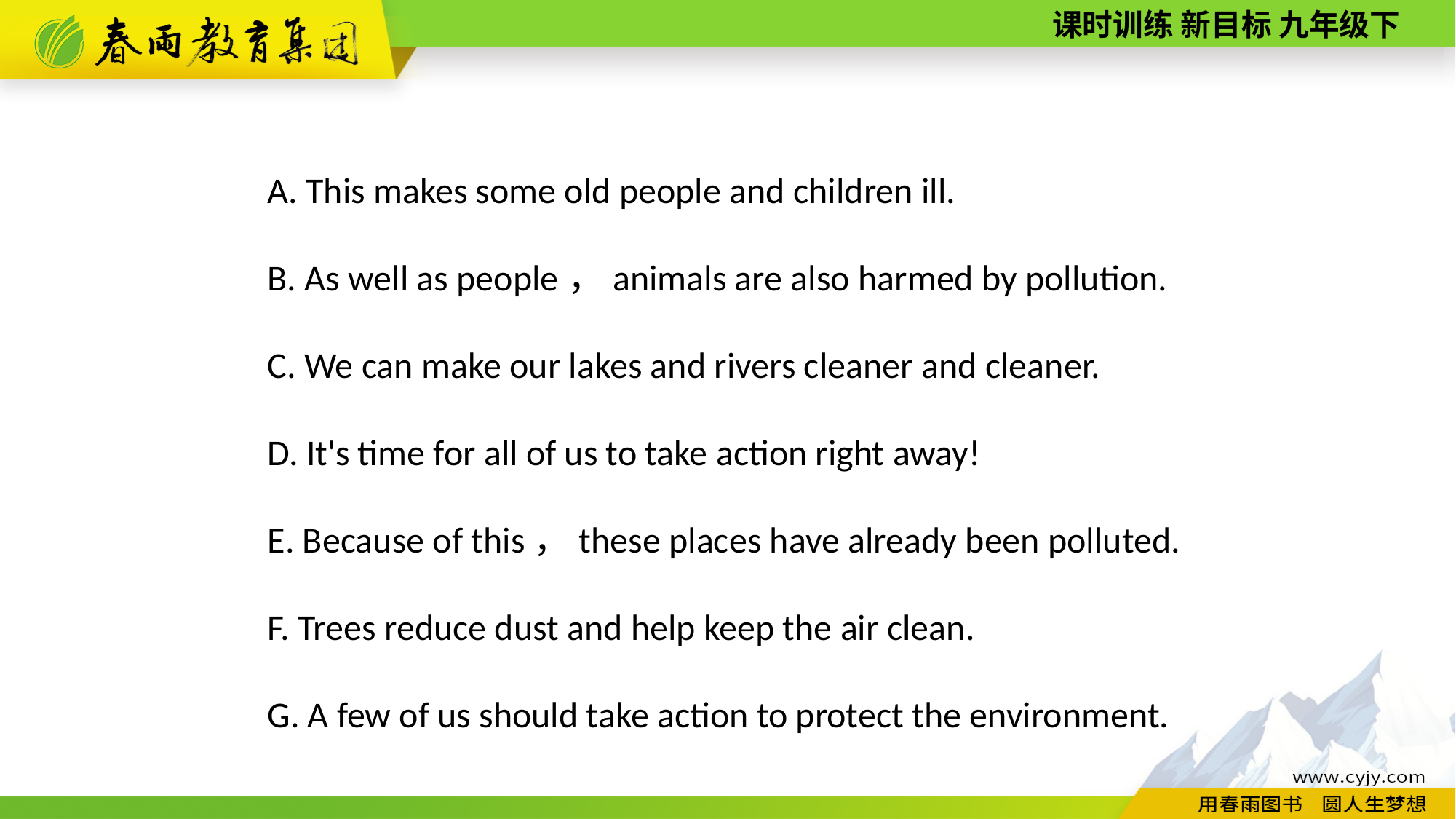

A. This makes some old people and children ill.
B. As well as people，animals are also harmed by pollution.
C. We can make our lakes and rivers cleaner and cleaner.
D. It's time for all of us to take action right away!
E. Because of this，these places have already been polluted.
F. Trees reduce dust and help keep the air clean.
G. A few of us should take action to protect the environment.